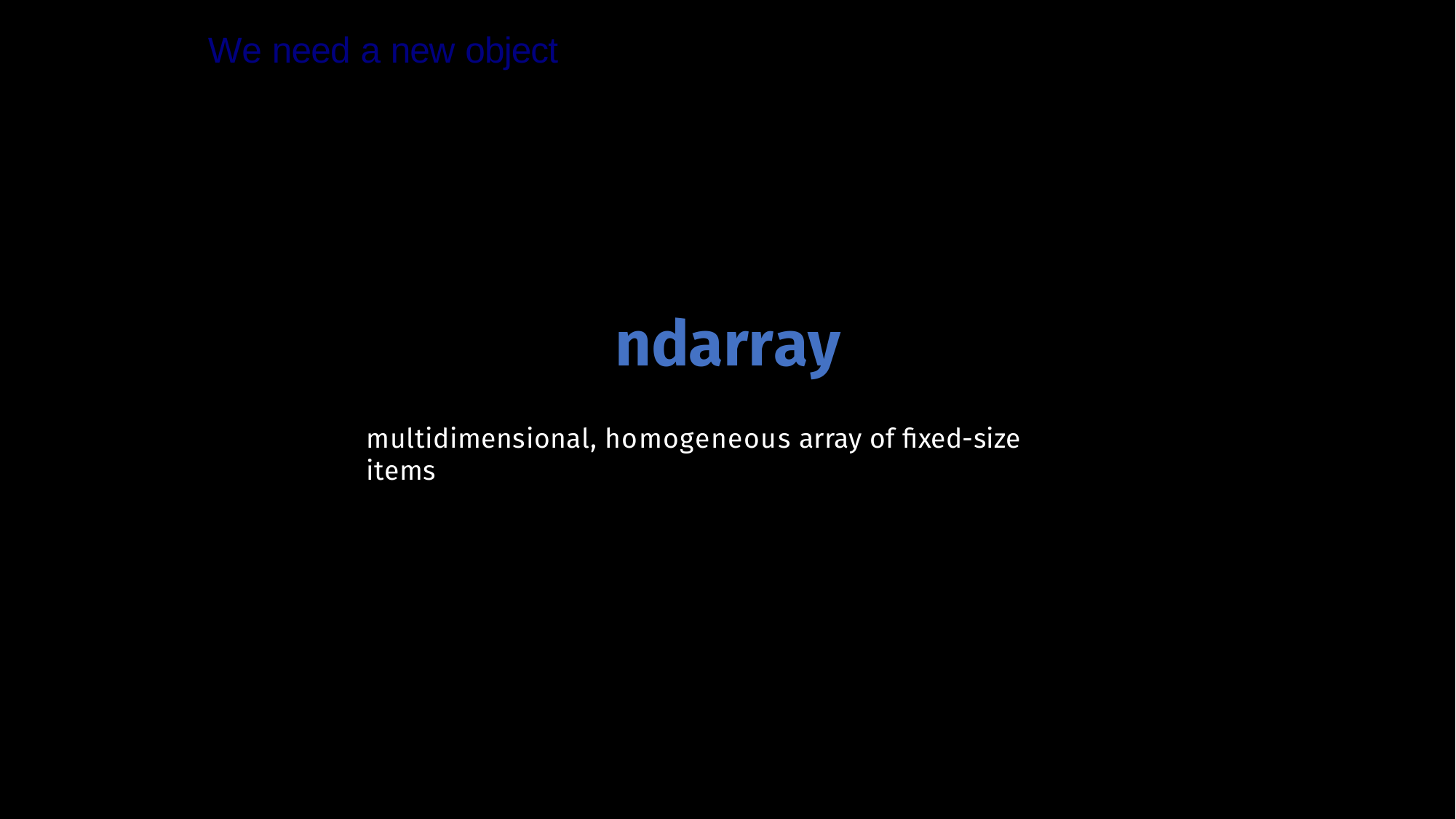

We need a new object
# ndarray
multidimensional, homogeneous array of fixed-size items